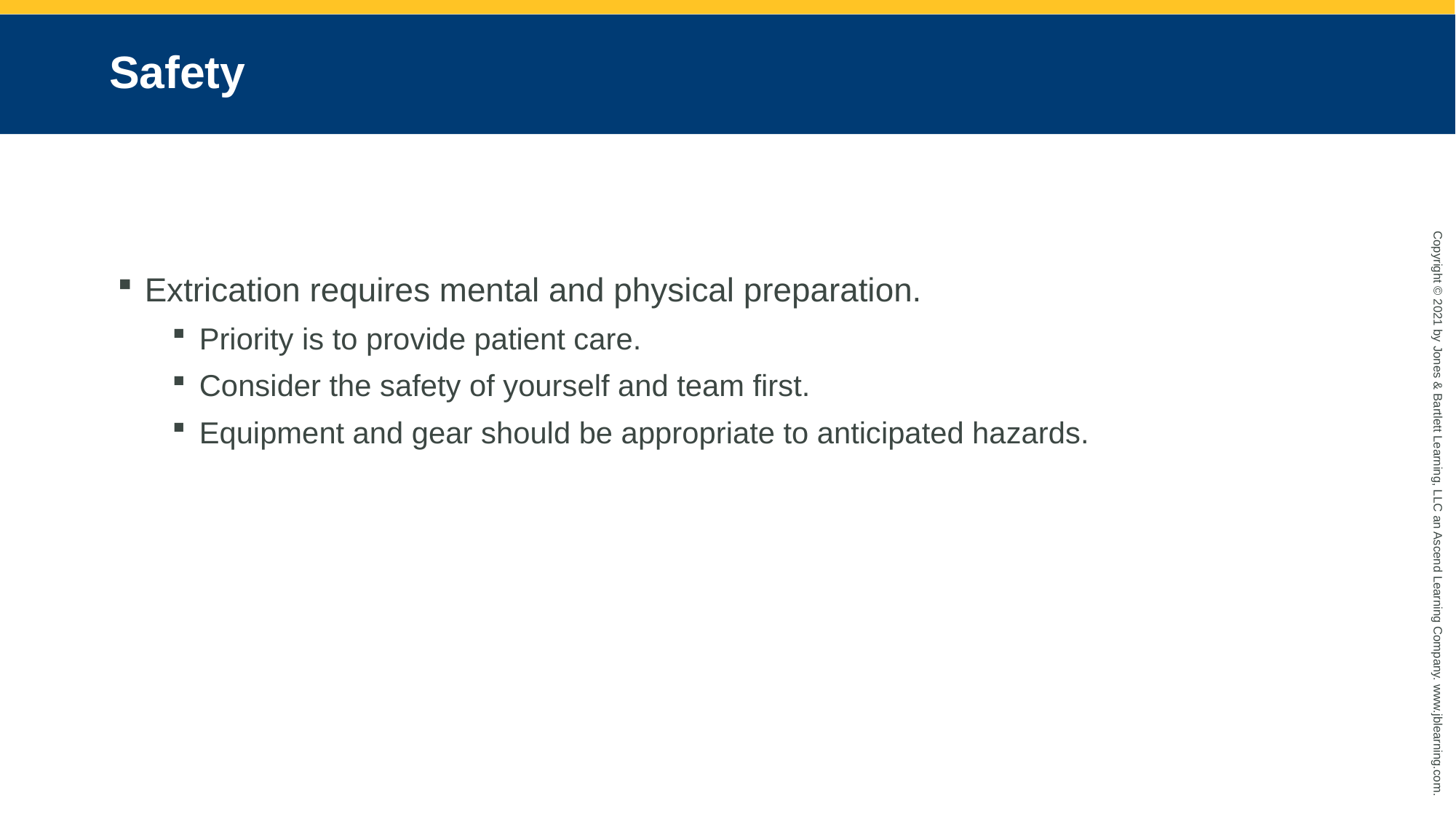

# Safety
Extrication requires mental and physical preparation.
Priority is to provide patient care.
Consider the safety of yourself and team first.
Equipment and gear should be appropriate to anticipated hazards.